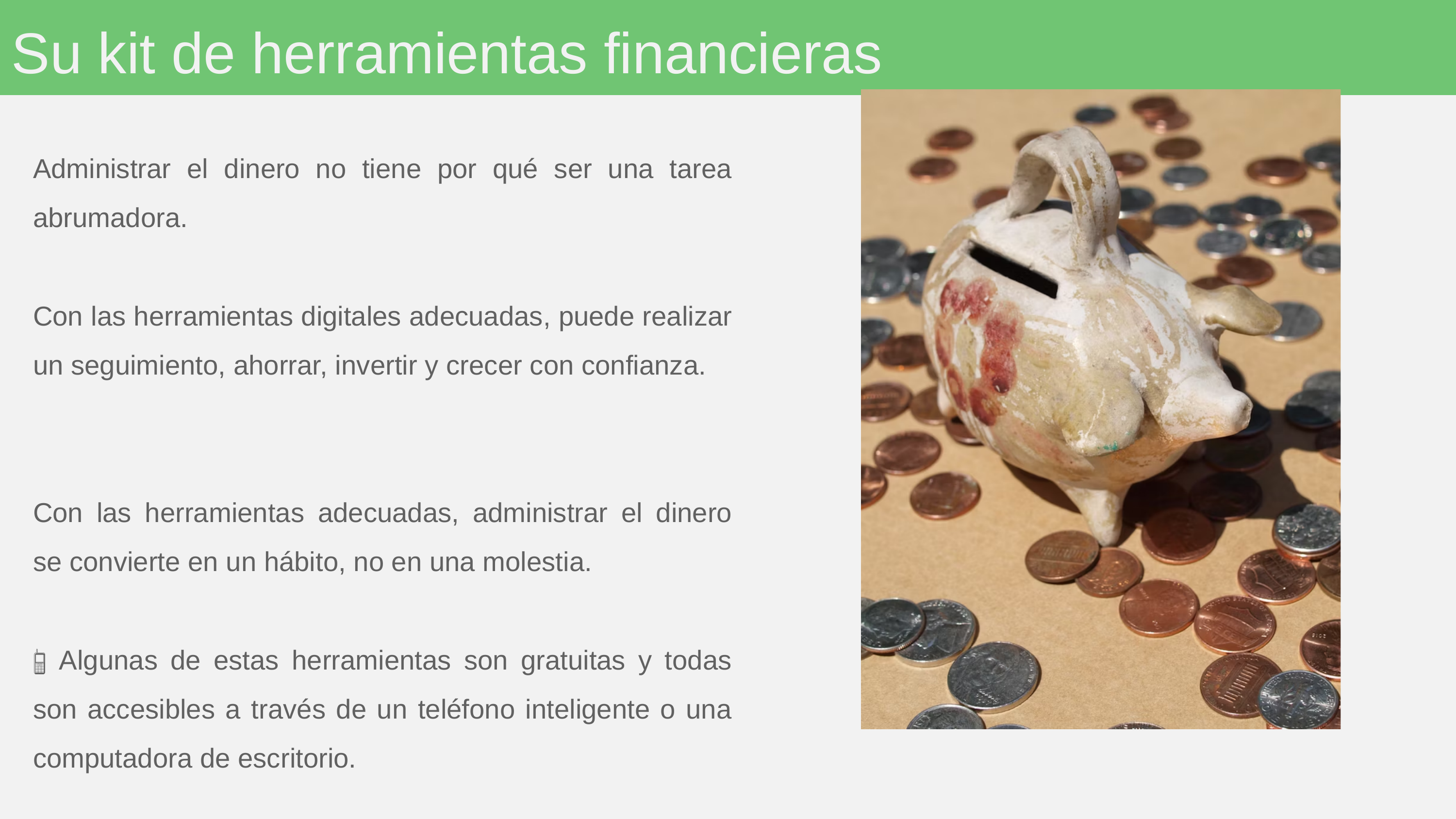

Su kit de herramientas financieras

Administrar el dinero no tiene por qué ser una tarea abrumadora.

Con las herramientas digitales adecuadas, puede realizar un seguimiento, ahorrar, invertir y crecer con confianza.

Con las herramientas adecuadas, administrar el dinero se convierte en un hábito, no en una molestia.

📱 Algunas de estas herramientas son gratuitas y todas son accesibles a través de un teléfono inteligente o una computadora de escritorio.